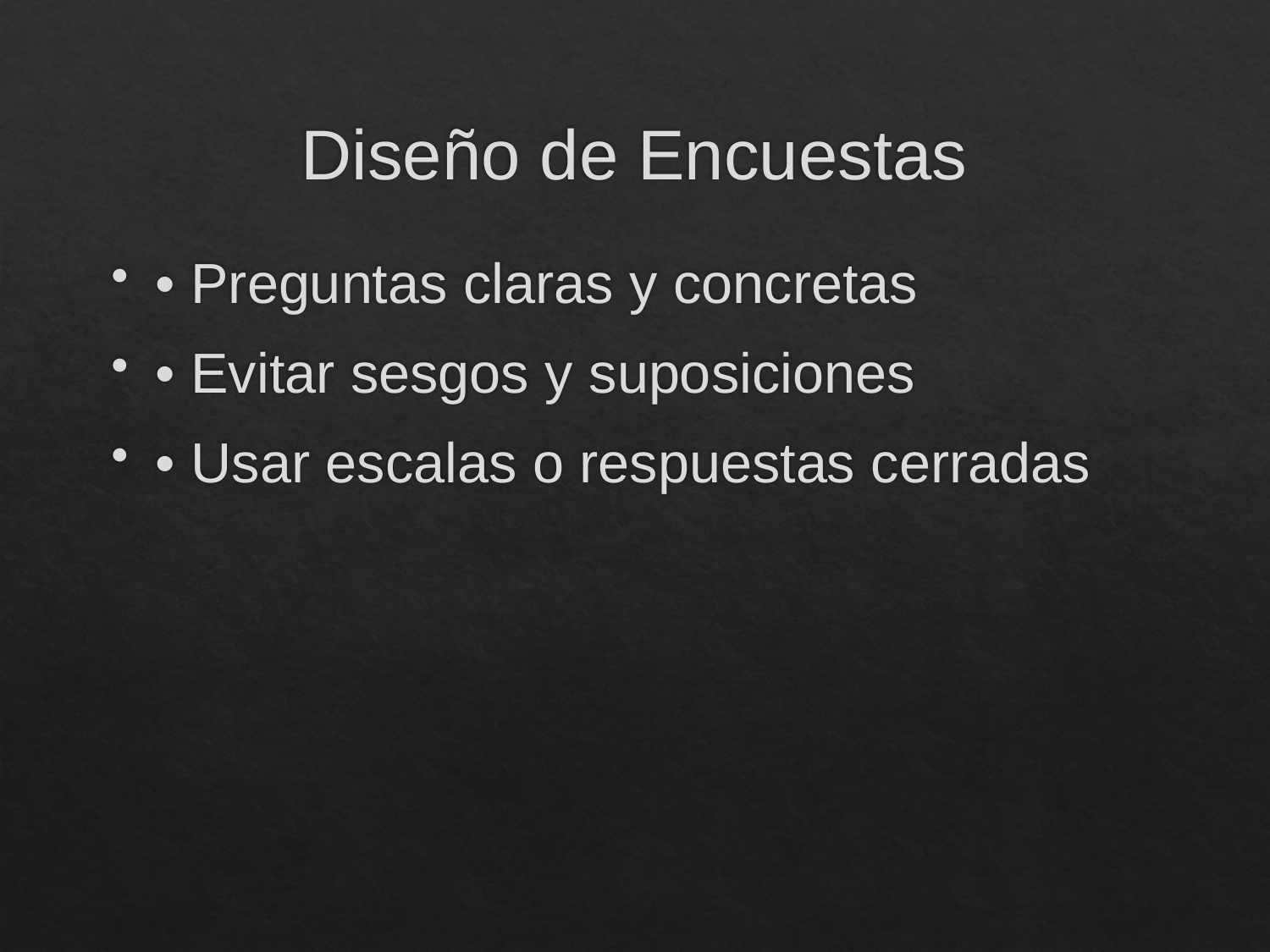

# Diseño de Encuestas
• Preguntas claras y concretas
• Evitar sesgos y suposiciones
• Usar escalas o respuestas cerradas